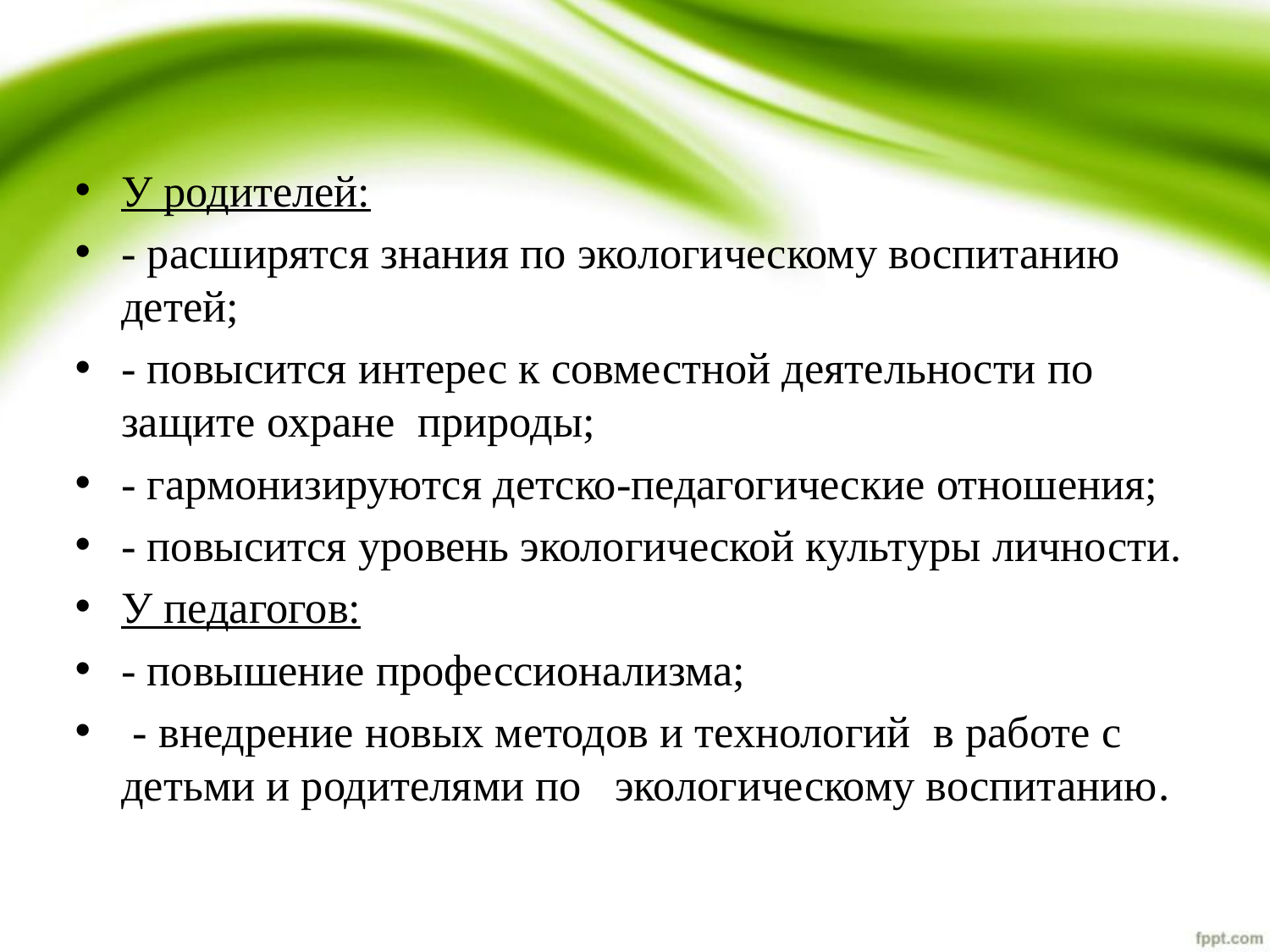

У родителей:
- расширятся знания по экологическому воспитанию детей;
- повысится интерес к совместной деятельности по защите охране  природы;
- гармонизируются детско-педагогические отношения;
- повысится уровень экологической культуры личности.
У педагогов:
- повышение профессионализма;
 - внедрение новых методов и технологий  в работе с детьми и родителями по   экологическому воспитанию.